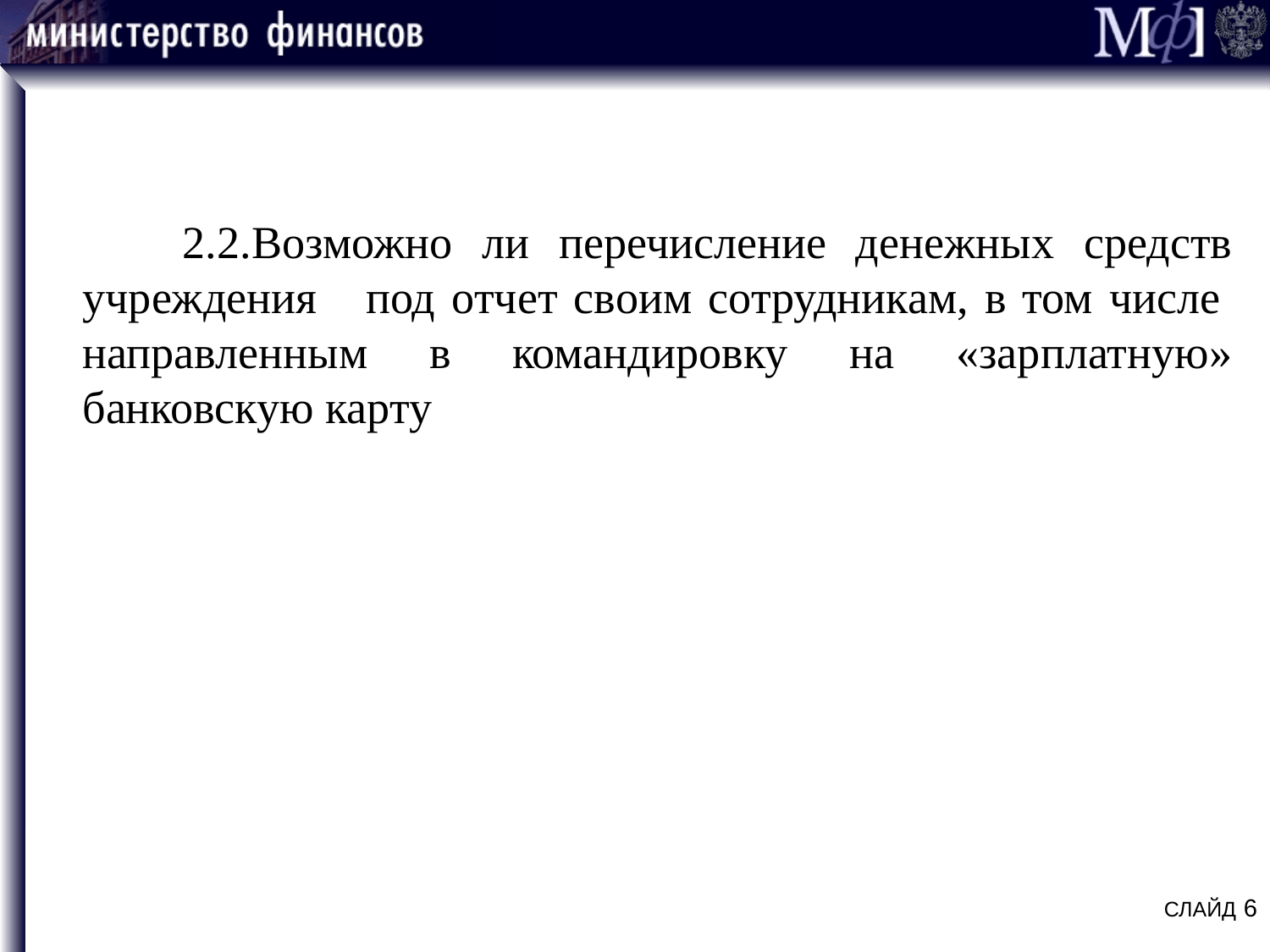

#
     2.2.Возможно ли перечисление денежных средств учреждения   под отчет своим сотрудникам, в том числе  направленным в командировку на «зарплатную» банковскую карту
СЛАЙД 6